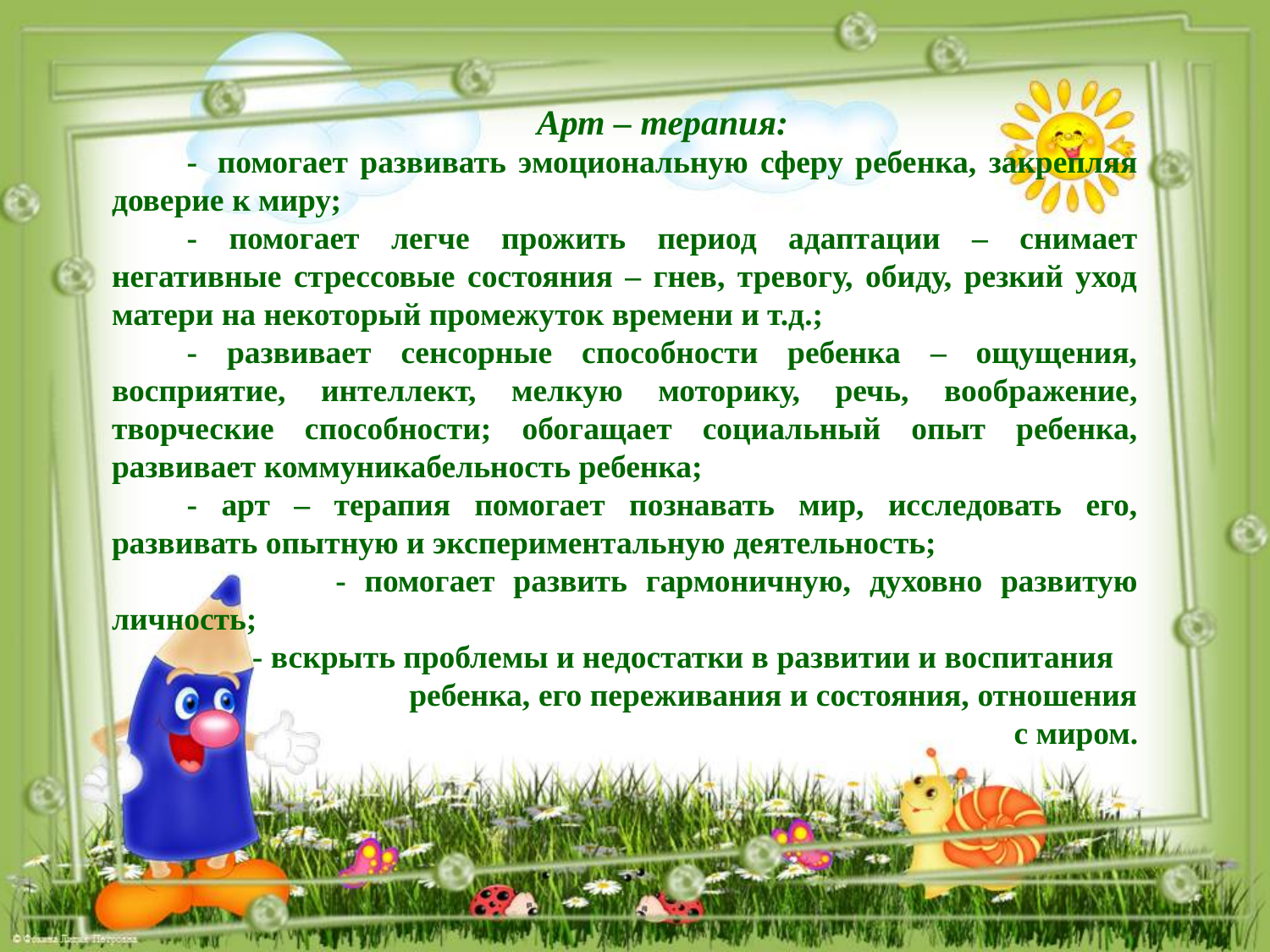

Арт – терапия:
-  помогает развивать эмоциональную сферу ребенка, закрепляя доверие к миру;
- помогает легче прожить период адаптации – снимает негативные стрессовые состояния – гнев, тревогу, обиду, резкий уход матери на некоторый промежуток времени и т.д.;
- развивает сенсорные способности ребенка – ощущения, восприятие, интеллект, мелкую моторику, речь, воображение, творческие способности; обогащает социальный опыт ребенка, развивает коммуникабельность ребенка;
- арт – терапия помогает познавать мир, исследовать его, развивать опытную и экспериментальную деятельность;
        - помогает развить гармоничную, духовно развитую личность;
        - вскрыть проблемы и недостатки в развитии и воспитания                                        ребенка, его переживания и состояния, отношения с миром.